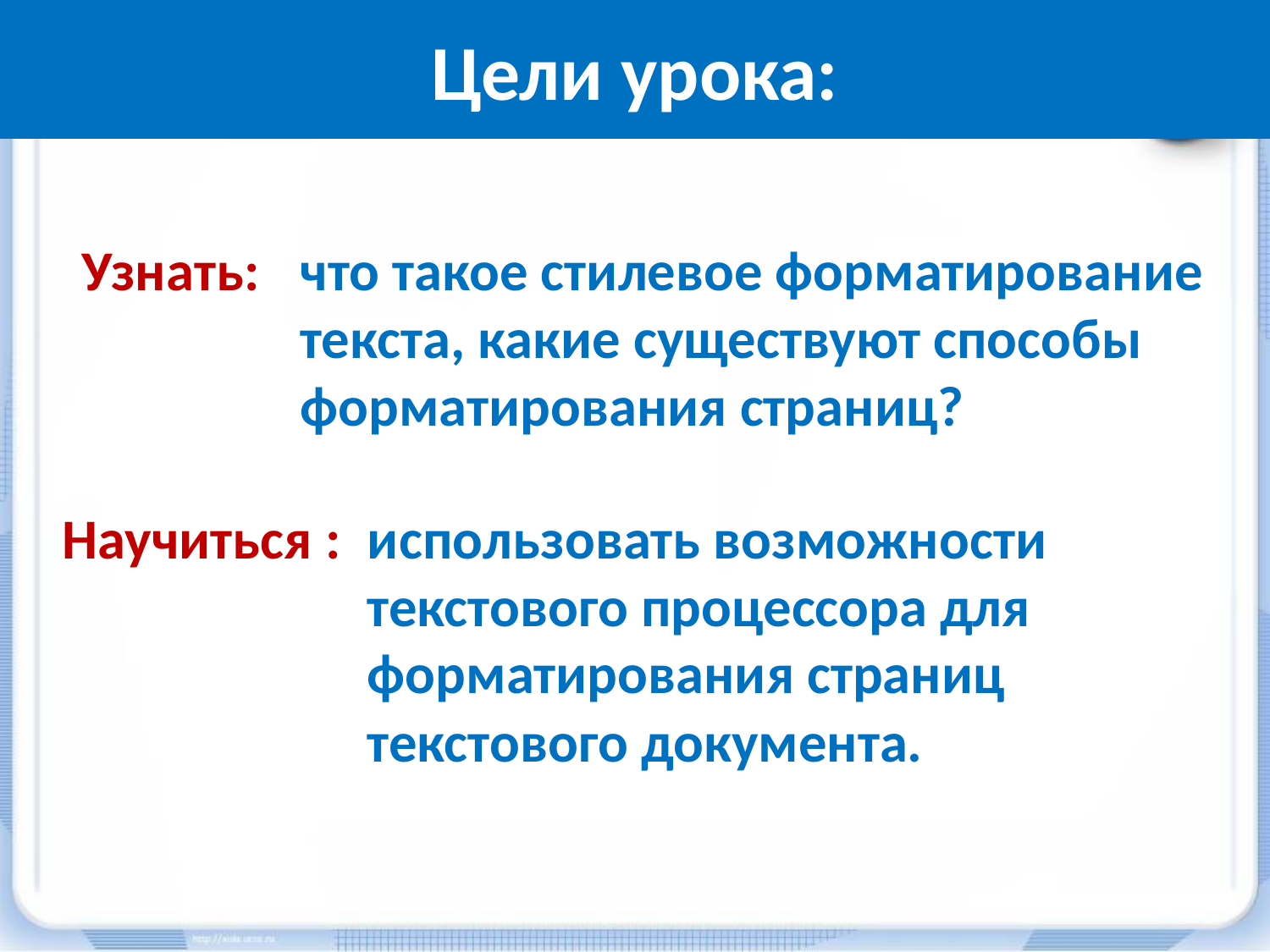

# Цели урока:
Узнать:
что такое стилевое форматирование текста, какие существуют способы  форматирования страниц?
Научиться :
использовать возможности текстового процессора для форматирования страниц текстового документа.